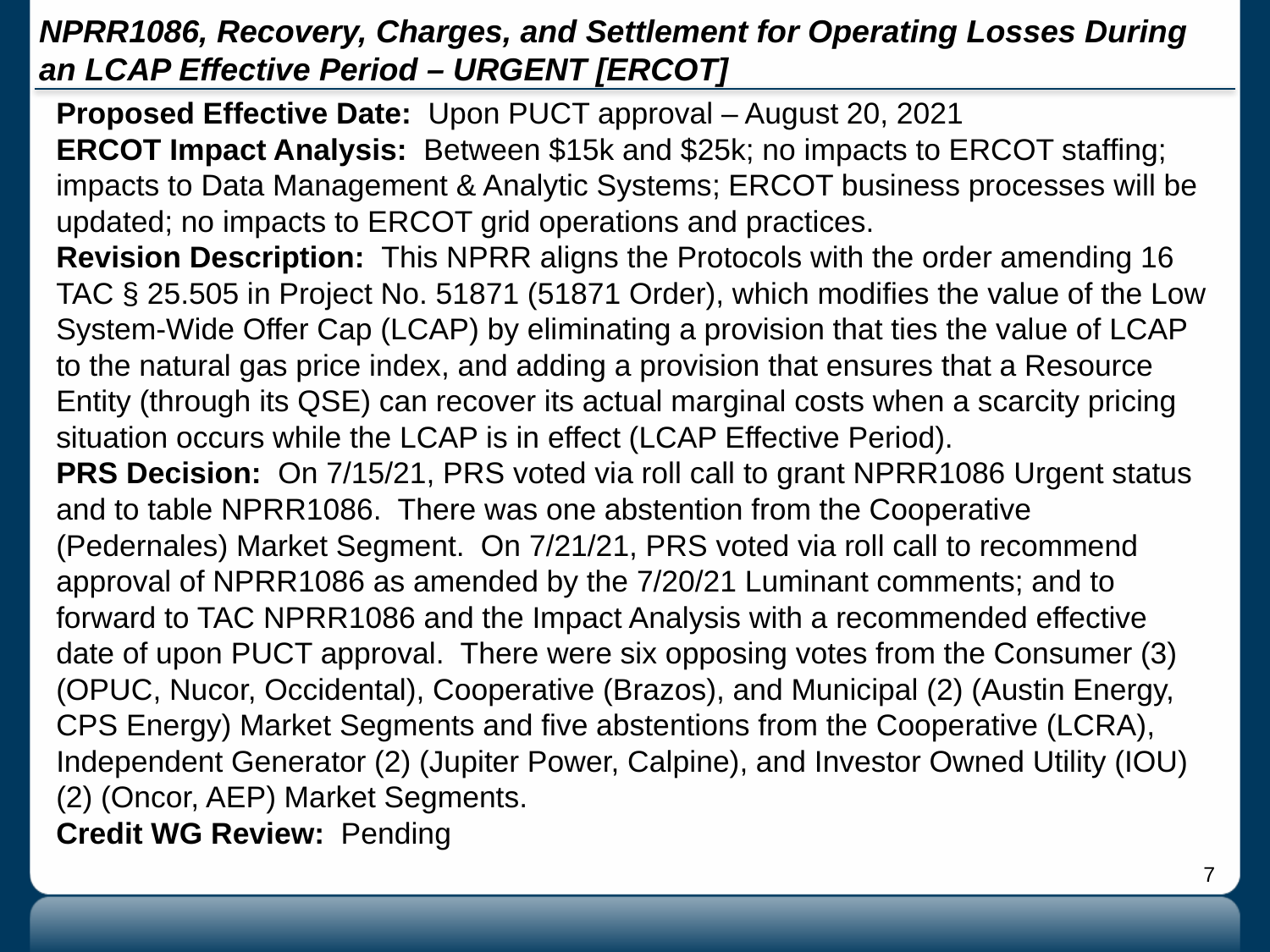

# NPRR1086, Recovery, Charges, and Settlement for Operating Losses During an LCAP Effective Period – URGENT [ERCOT]
Proposed Effective Date:  Upon PUCT approval – August 20, 2021
ERCOT Impact Analysis:  Between $15k and $25k; no impacts to ERCOT staffing; impacts to Data Management & Analytic Systems; ERCOT business processes will be updated; no impacts to ERCOT grid operations and practices.
Revision Description:  This NPRR aligns the Protocols with the order amending 16 TAC § 25.505 in Project No. 51871 (51871 Order), which modifies the value of the Low System-Wide Offer Cap (LCAP) by eliminating a provision that ties the value of LCAP to the natural gas price index, and adding a provision that ensures that a Resource Entity (through its QSE) can recover its actual marginal costs when a scarcity pricing situation occurs while the LCAP is in effect (LCAP Effective Period).
PRS Decision:  On 7/15/21, PRS voted via roll call to grant NPRR1086 Urgent status and to table NPRR1086.  There was one abstention from the Cooperative (Pedernales) Market Segment.  On 7/21/21, PRS voted via roll call to recommend approval of NPRR1086 as amended by the 7/20/21 Luminant comments; and to forward to TAC NPRR1086 and the Impact Analysis with a recommended effective date of upon PUCT approval.  There were six opposing votes from the Consumer (3) (OPUC, Nucor, Occidental), Cooperative (Brazos), and Municipal (2) (Austin Energy, CPS Energy) Market Segments and five abstentions from the Cooperative (LCRA), Independent Generator (2) (Jupiter Power, Calpine), and Investor Owned Utility (IOU) (2) (Oncor, AEP) Market Segments.
Credit WG Review:  Pending